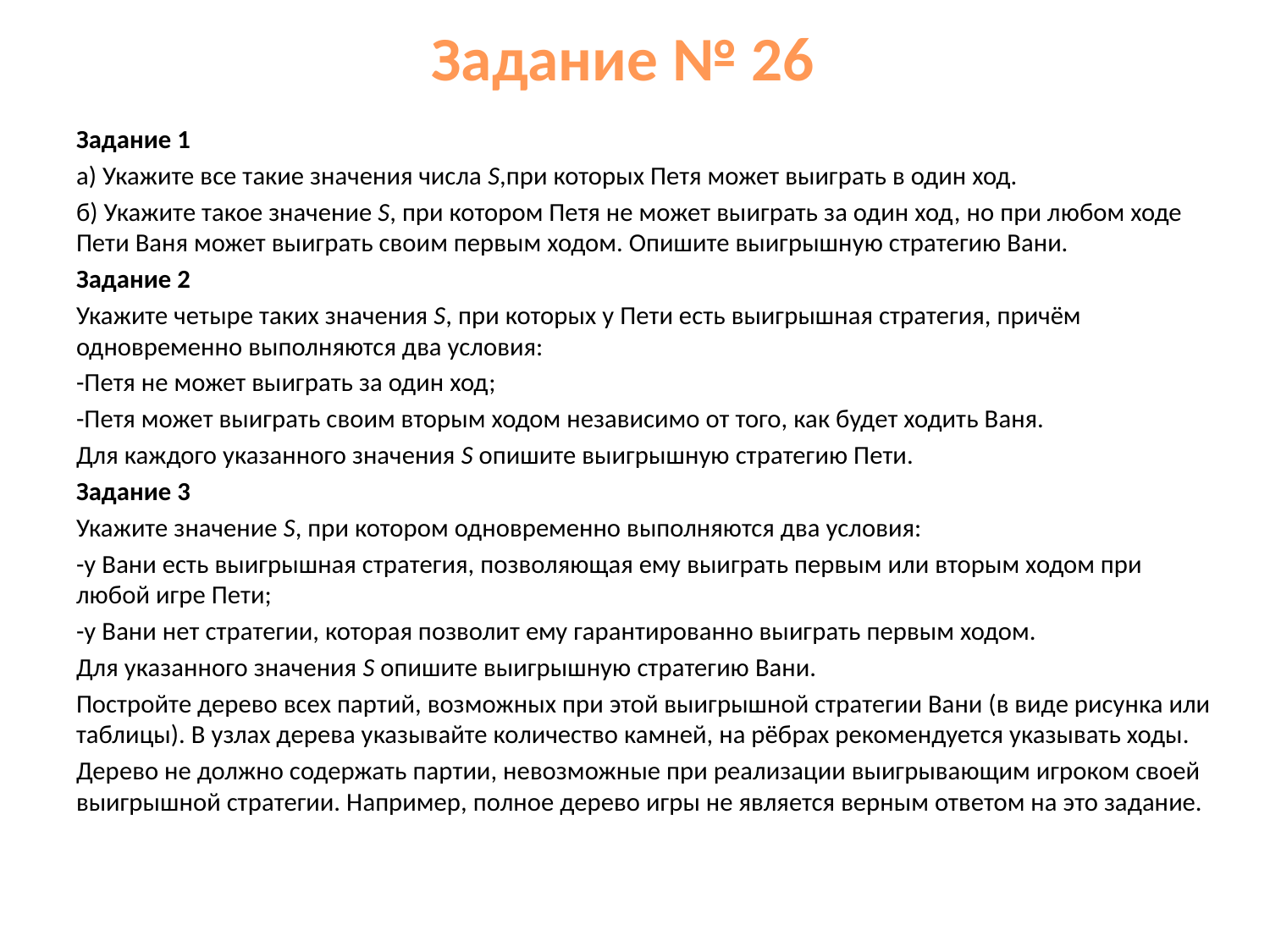

# Задание № 26
Задание 1
а) Укажите все такие значения числа S,при которых Петя может выиграть в один ход.
б) Укажите такое значение S, при котором Петя не может выиграть за один ход, но при любом ходе Пети Ваня может выиграть своим первым ходом. Опишите выигрышную стратегию Вани.
Задание 2
Укажите четыре таких значения S, при которых у Пети есть выигрышная стратегия, причём одновременно выполняются два условия:
-Петя не может выиграть за один ход;
-Петя может выиграть своим вторым ходом независимо от того, как будет ходить Ваня.
Для каждого указанного значения S опишите выигрышную стратегию Пети.
Задание 3
Укажите значение S, при котором одновременно выполняются два условия:
-у Вани есть выигрышная стратегия, позволяющая ему выиграть первым или вторым ходом при любой игре Пети;
-у Вани нет стратегии, которая позволит ему гарантированно выиграть первым ходом.
Для указанного значения S опишите выигрышную стратегию Вани.
Постройте дерево всех партий, возможных при этой выигрышной стратегии Вани (в виде рисунка или таблицы). В узлах дерева указывайте количество камней, на рёбрах рекомендуется указывать ходы.
Дерево не должно содержать партии, невозможные при реализации выигрывающим игроком своей выигрышной стратегии. Например, полное дерево игры не является верным ответом на это задание.